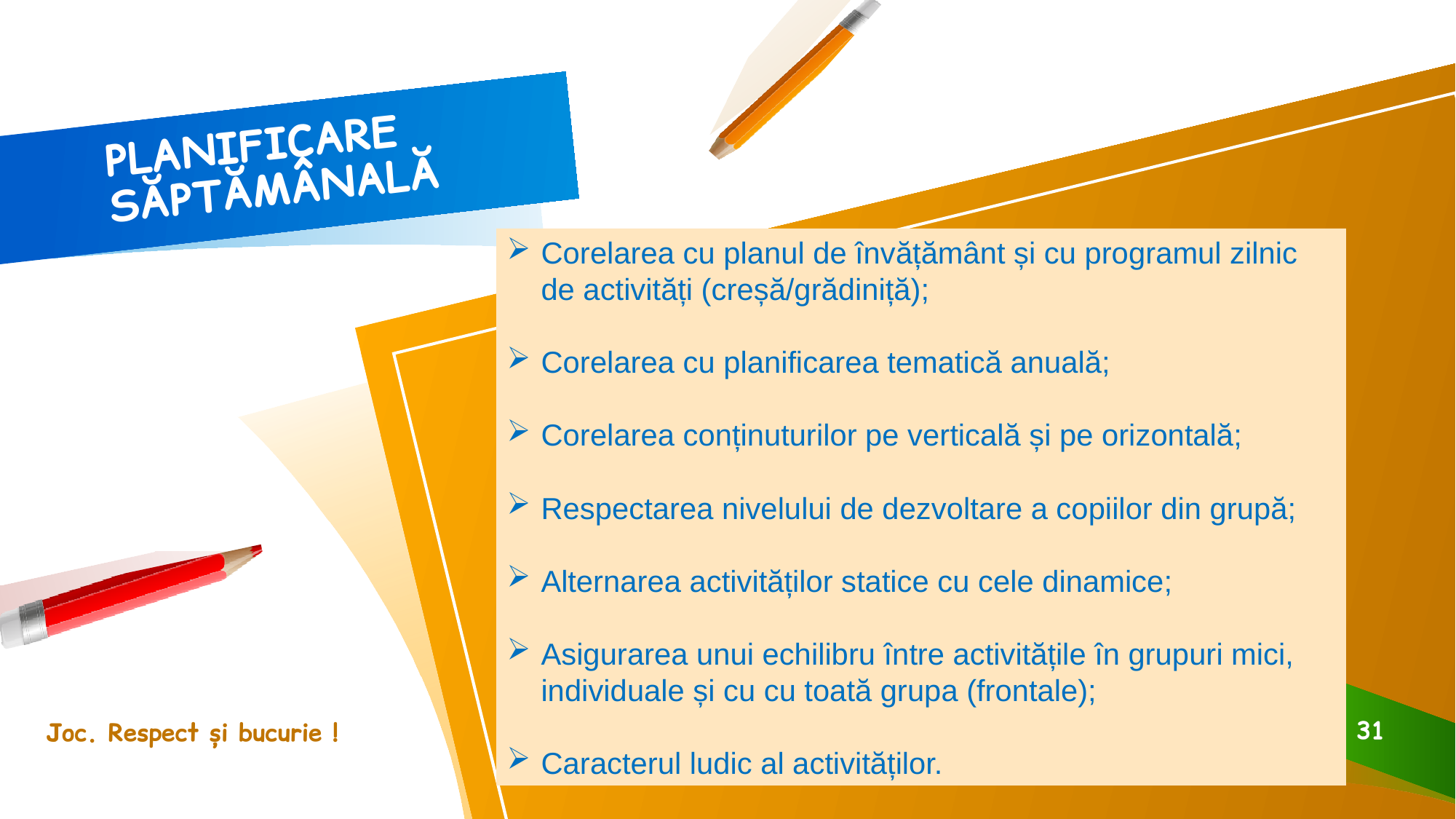

# PLANIFICARE SĂPTĂMÂNALĂ
Corelarea cu planul de învățământ și cu programul zilnic de activități (creșă/grădiniță);

Corelarea cu planificarea tematică anuală;

Corelarea conținuturilor pe verticală și pe orizontală;

Respectarea nivelului de dezvoltare a copiilor din grupă;

Alternarea activităților statice cu cele dinamice;

Asigurarea unui echilibru între activitățile în grupuri mici, individuale și cu cu toată grupa (frontale);

Caracterul ludic al activităților.
31
Joc. Respect și bucurie !